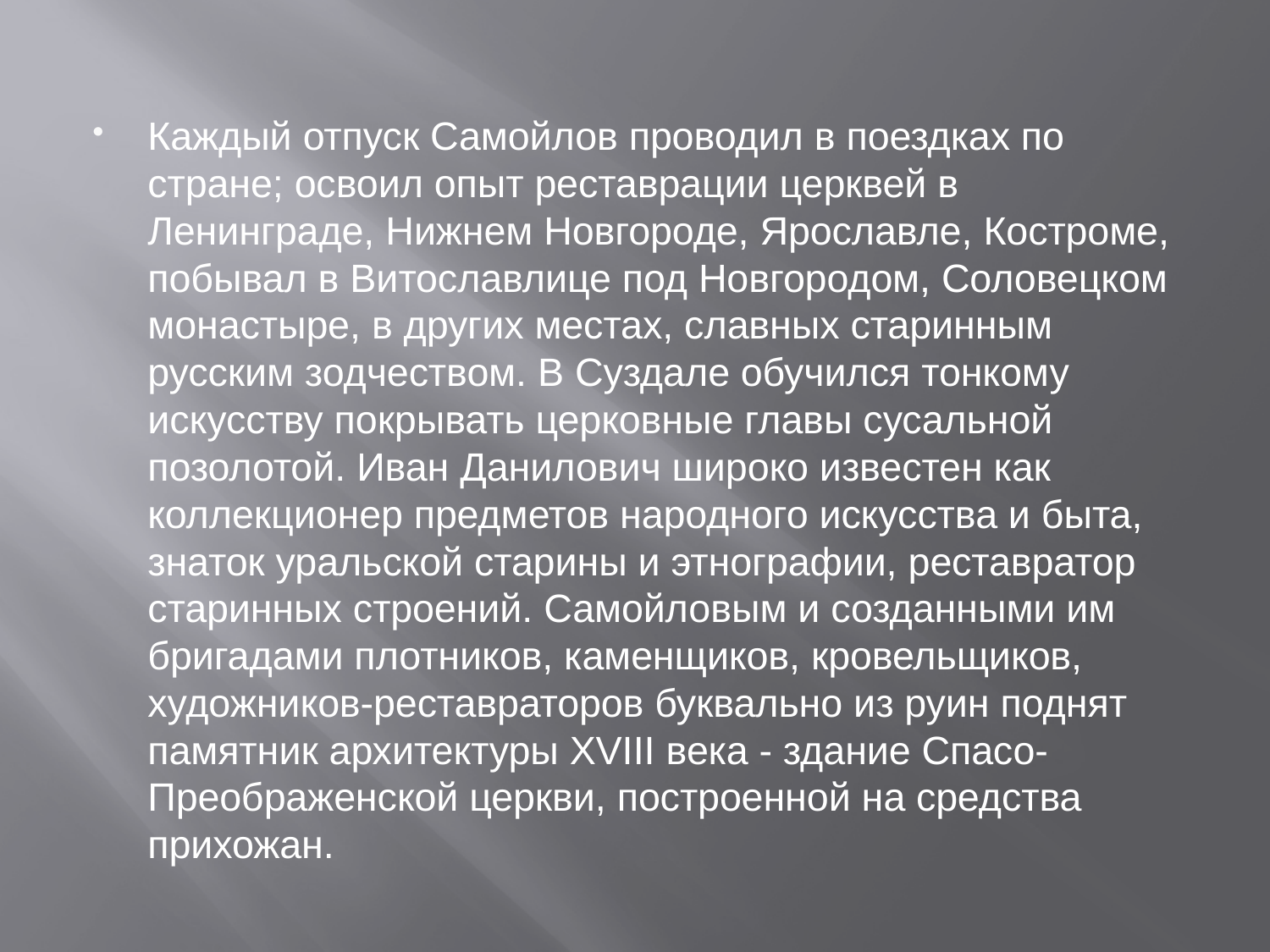

Каждый отпуск Самойлов проводил в поездках по стране; освоил опыт реставрации церквей в Ленинграде, Нижнем Новгороде, Ярославле, Костроме, побывал в Витославлице под Новгородом, Соловецком монастыре, в других местах, славных старинным русским зодчеством. В Суздале обучился тонкому искусству покрывать церковные главы сусальной позолотой. Иван Данилович широко известен как коллекционер предметов народного искусства и быта, знаток уральской старины и этнографии, реставратор старинных строений. Самойловым и созданными им бригадами плотников, каменщиков, кровельщиков, художников-реставраторов буквально из руин поднят памятник архитектуры XVIII века - здание Спасо-Преображенской церкви, построенной на средства прихожан.